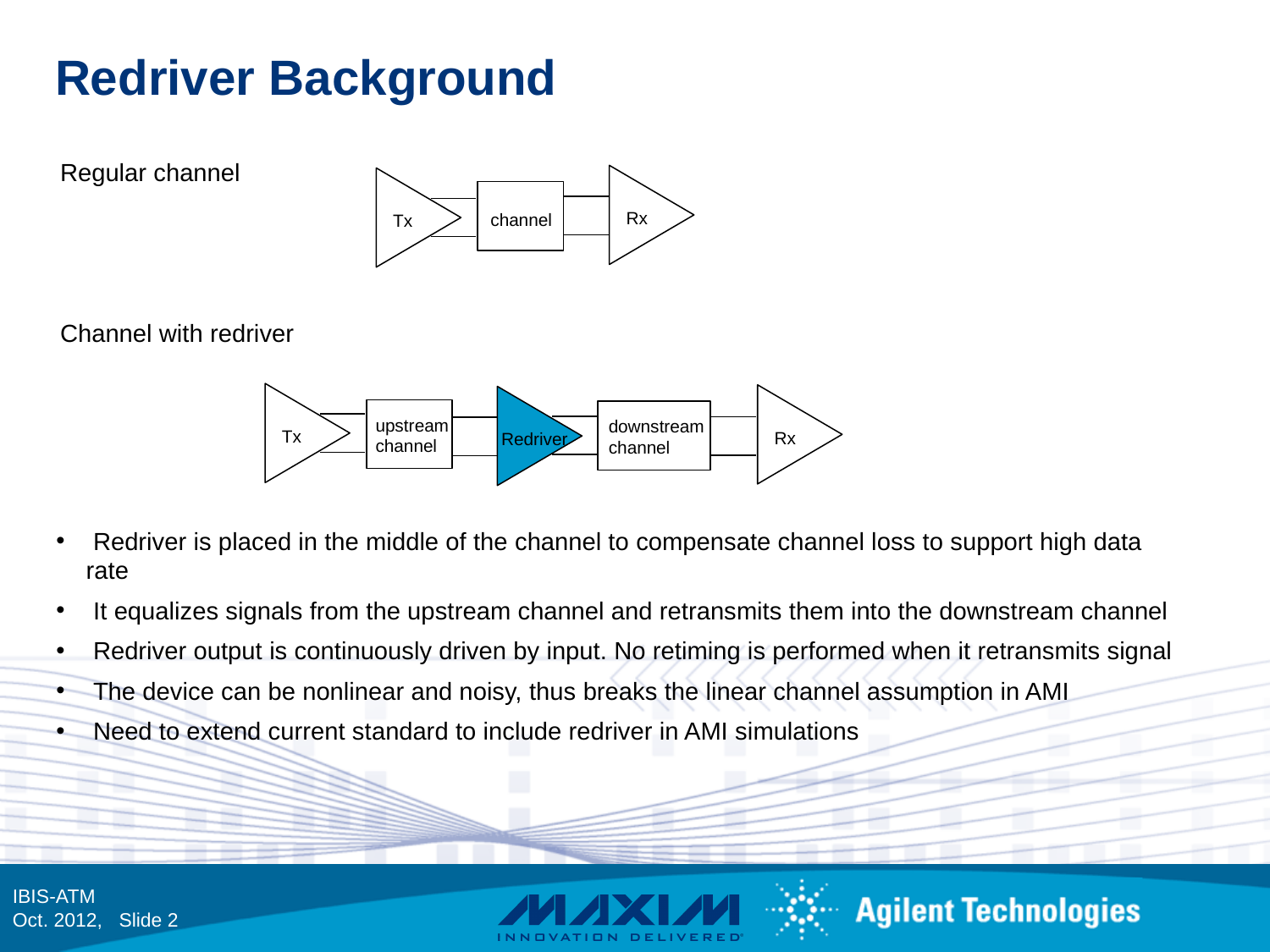

Redriver Background
Regular channel

Rx

Tx

channel
Channel with redriver

Tx

Rx

Redriver

upstream
channel

downstream
channel
 Redriver is placed in the middle of the channel to compensate channel loss to support high data rate
 It equalizes signals from the upstream channel and retransmits them into the downstream channel
 Redriver output is continuously driven by input. No retiming is performed when it retransmits signal
 The device can be nonlinear and noisy, thus breaks the linear channel assumption in AMI
 Need to extend current standard to include redriver in AMI simulations